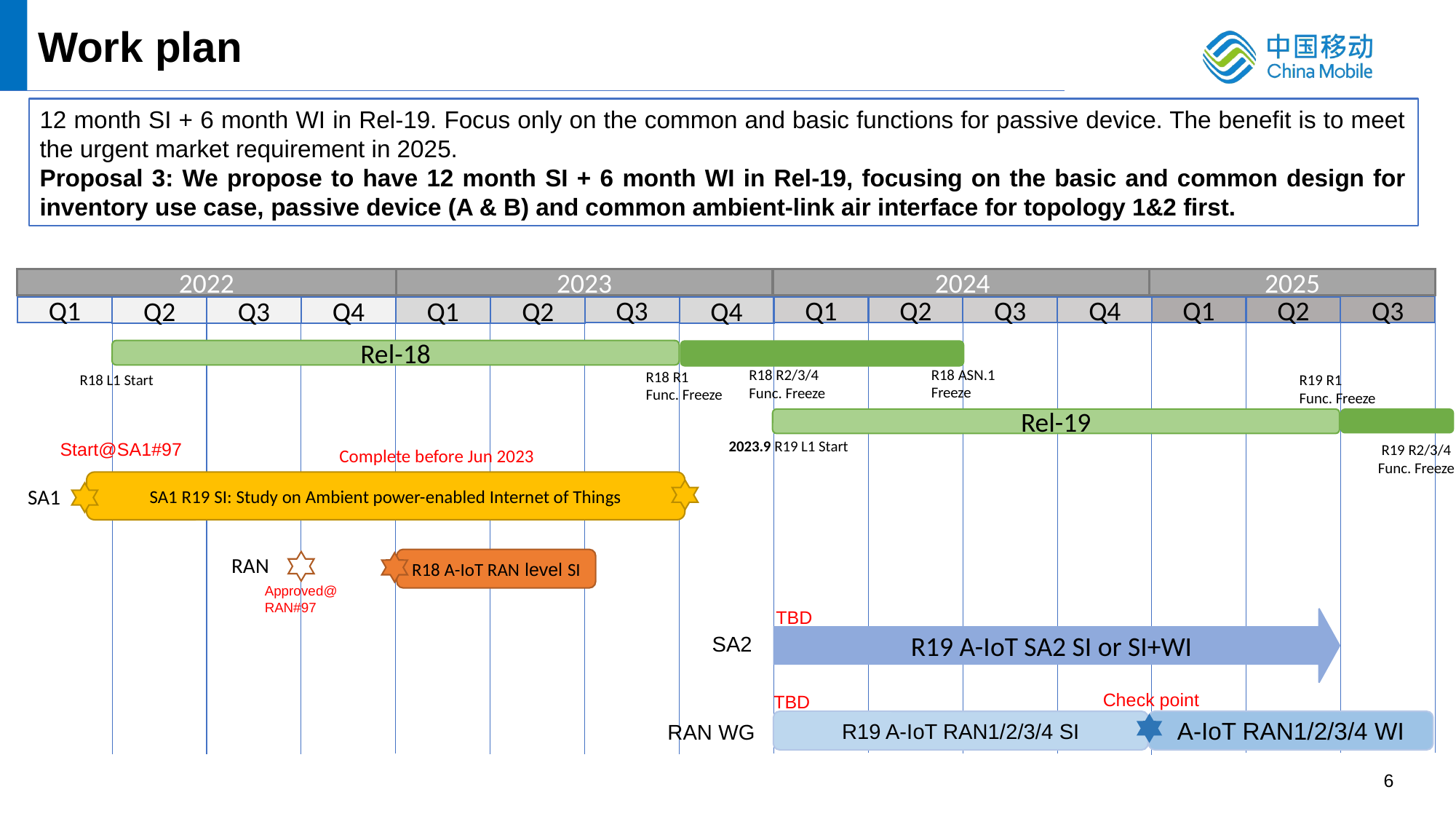

Work plan
12 month SI + 6 month WI in Rel-19. Focus only on the common and basic functions for passive device. The benefit is to meet the urgent market requirement in 2025.
Proposal 3: We propose to have 12 month SI + 6 month WI in Rel-19, focusing on the basic and common design for inventory use case, passive device (A & B) and common ambient-link air interface for topology 1&2 first.
2025
2022
2023
2024
Q3
Q1
Q2
Q3
Q4
Q3
Q1
Q1
Q2
Q3
Q4
Q1
Q4
Q2
Q2
Rel-18

R18 ASN.1
Freeze
R18 R2/3/4
Func. Freeze
R18 R1
Func. Freeze
R18 L1 Start
R19 R1
Func. Freeze
Rel-19

2023.9 R19 L1 Start
Start@SA1#97
R19 R2/3/4
Func. Freeze
Complete before Jun 2023
SA1 R19 SI: Study on Ambient power-enabled Internet of Things
SA1

RAN
R18 A-IoT RAN level SI

Approved@RAN#97
TBD
R19 A-IoT SA2 SI or SI+WI
SA2
Check point
TBD
6
R19 A-IoT RAN1/2/3/4 SI
A-IoT RAN1/2/3/4 WI
RAN WG

6